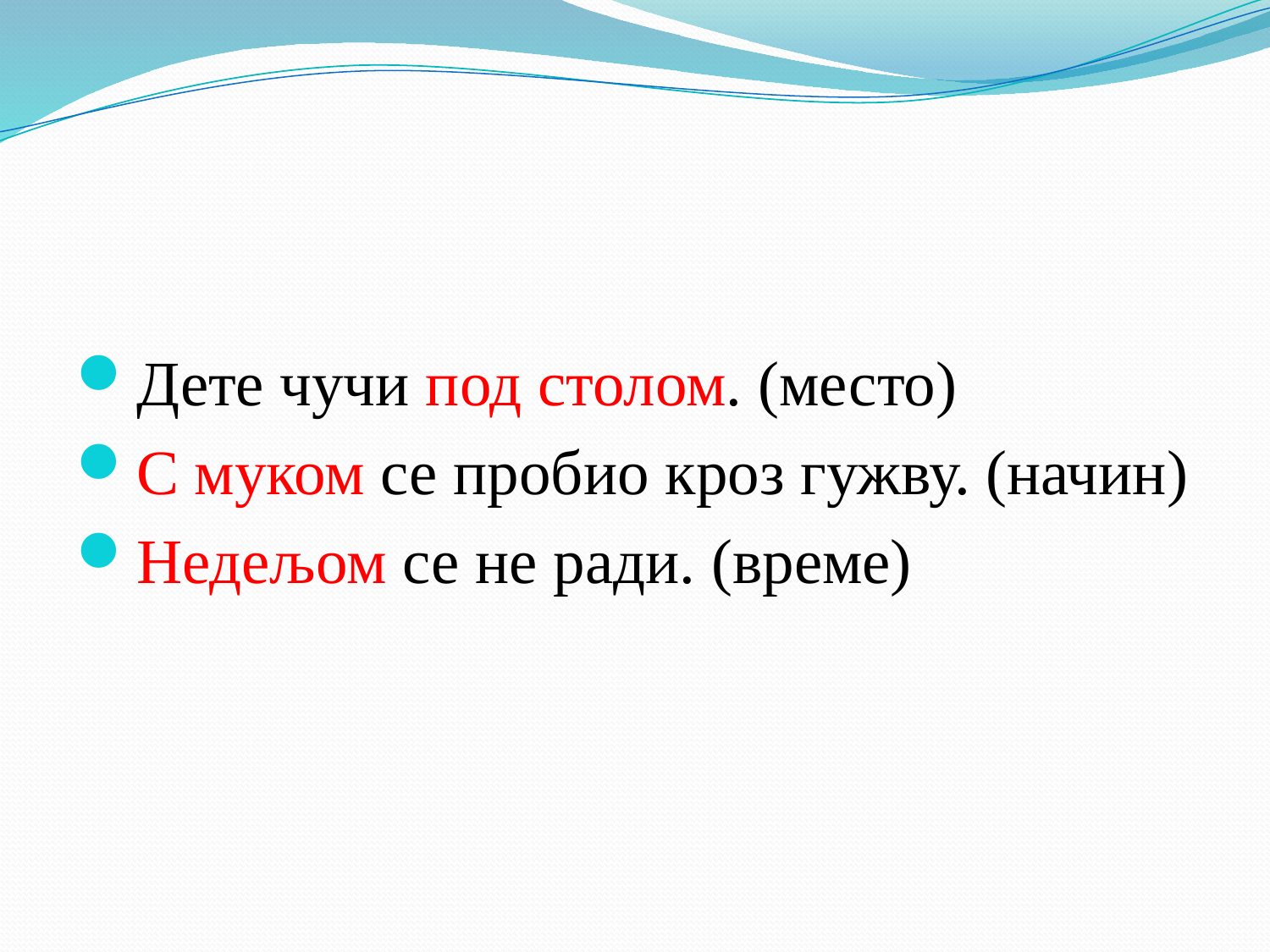

#

Дете чучи под столом. (место)
С муком се пробио кроз гужву. (начин)
Недељом се не ради. (време)